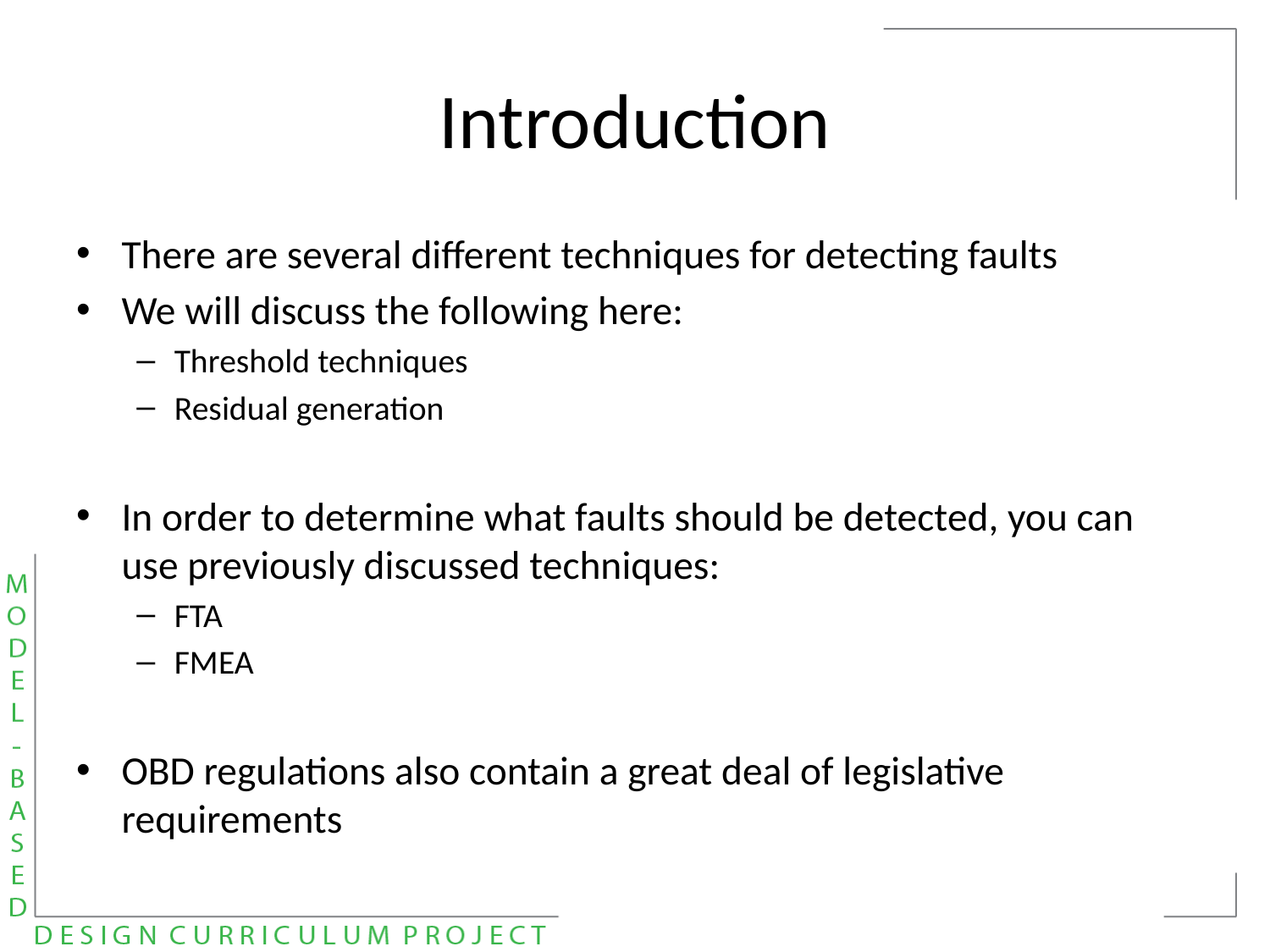

# Introduction
There are several different techniques for detecting faults
We will discuss the following here:
Threshold techniques
Residual generation

In order to determine what faults should be detected, you can use previously discussed techniques:
FTA
FMEA

OBD regulations also contain a great deal of legislative requirements